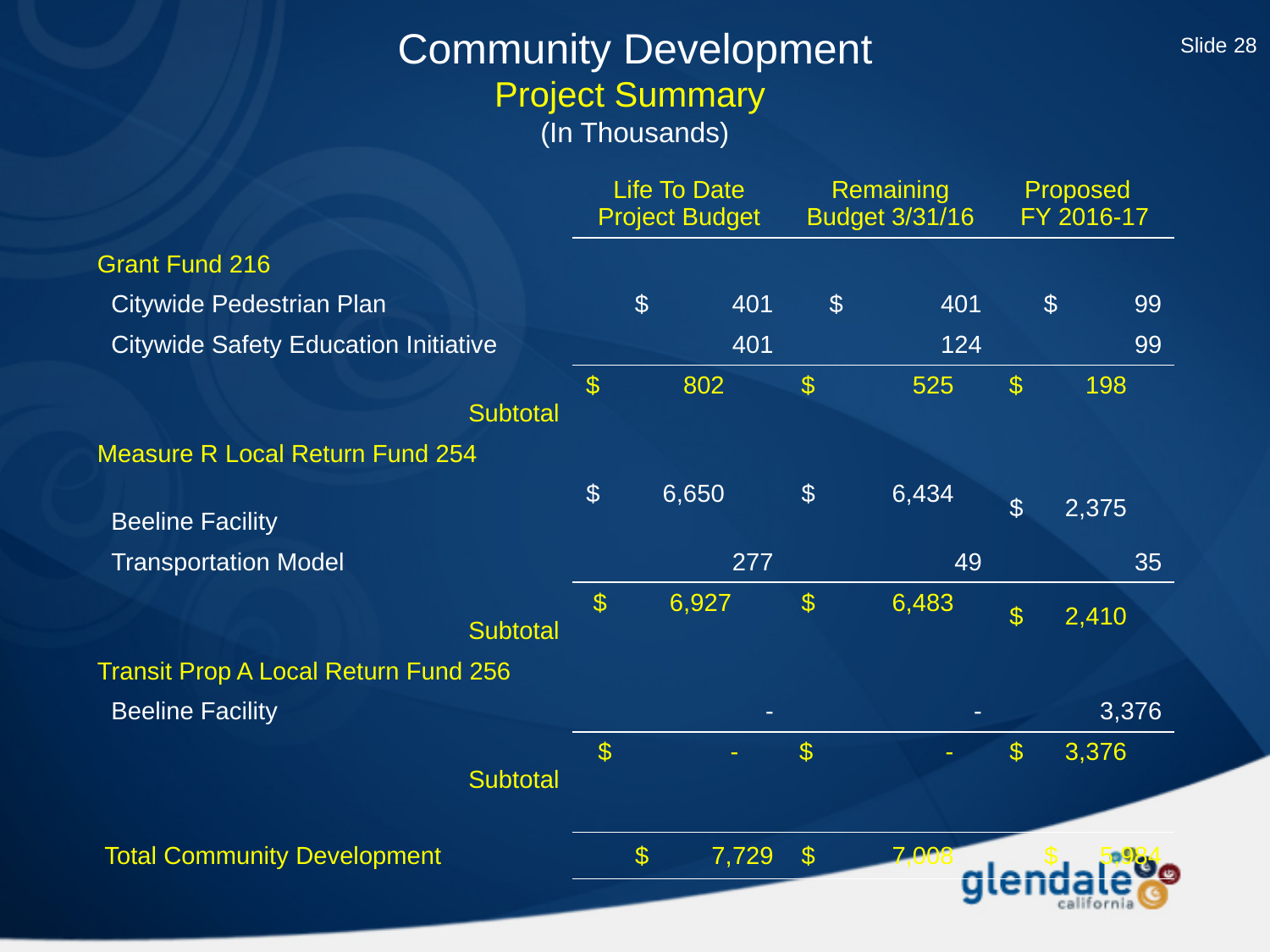

Slide 28
# Community Development Project Summary (In Thousands)
|  | Life To Date Project Budget | Remaining Budget 3/31/16 | Proposed FY 2016-17 |
| --- | --- | --- | --- |
| Grant Fund 216 |  |  |  |
| Citywide Pedestrian Plan | $ 401 | $ 401 | $ 99 |
| Citywide Safety Education Initiative | 401 | 124 | 99 |
| Subtotal | $ 802 | $ 525 | $ 198 |
| Measure R Local Return Fund 254 |  |  |  |
| Beeline Facility | $ 6,650 | $ 6,434 | $ 2,375 |
| Transportation Model | 277 | 49 | 35 |
| Subtotal | $ 6,927 | $ 6,483 | $ 2,410 |
| Transit Prop A Local Return Fund 256 |  |  |  |
| Beeline Facility | - | - | 3,376 |
| Subtotal | $ - | $ - | $ 3,376 |
|  |  |  |  |
| Total Community Development | $ 7,729 | $ 7,008 | $ 5,984 |